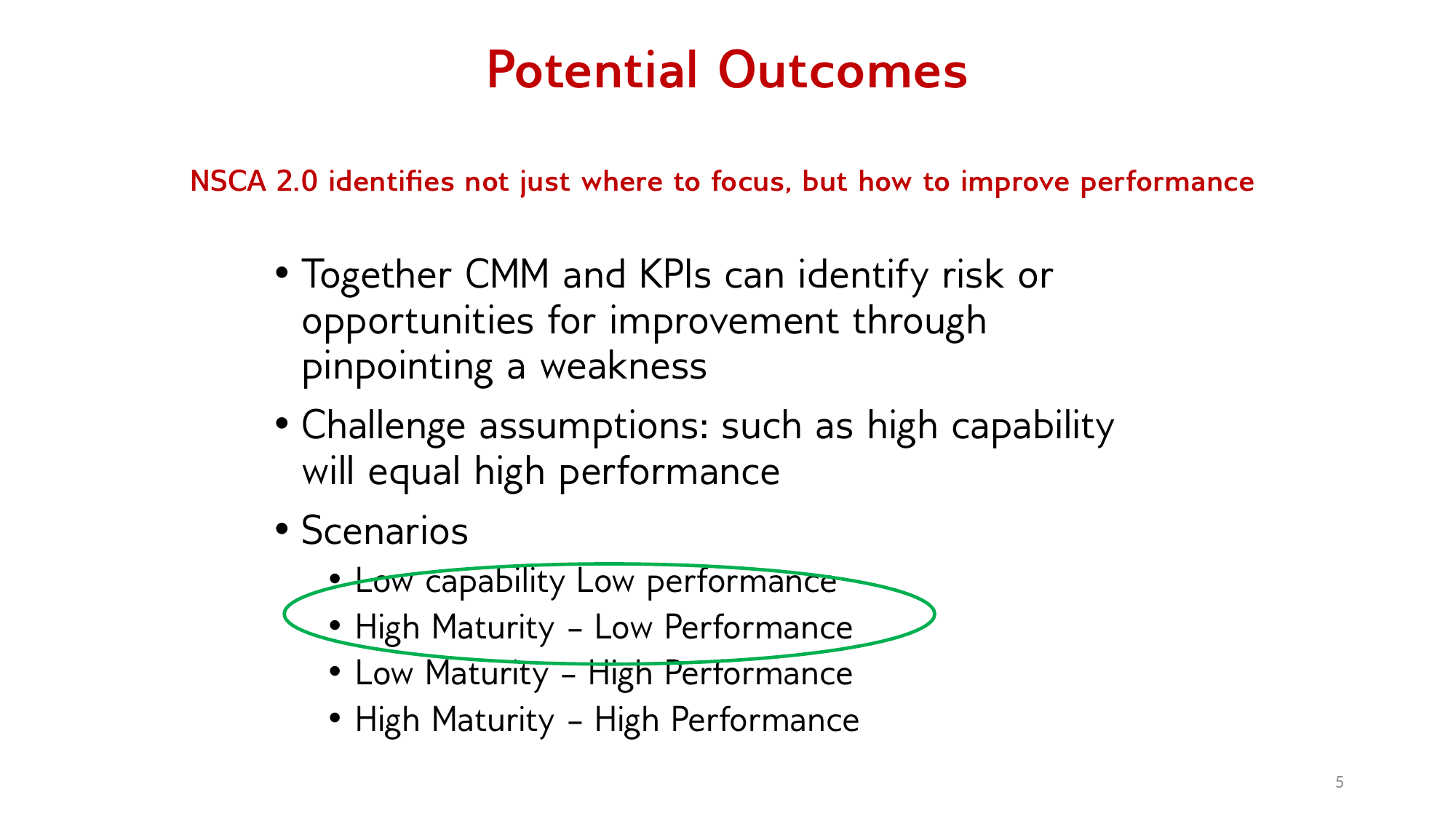

Potential Outcomes
# NSCA 2.0 identifies not just where to focus, but how to improve performance
Together CMM and KPIs can identify risk or opportunities for improvement through pinpointing a weakness
Challenge assumptions: such as high capability will equal high performance
Scenarios
Low capability Low performance
High Maturity – Low Performance
Low Maturity – High Performance
High Maturity – High Performance

5